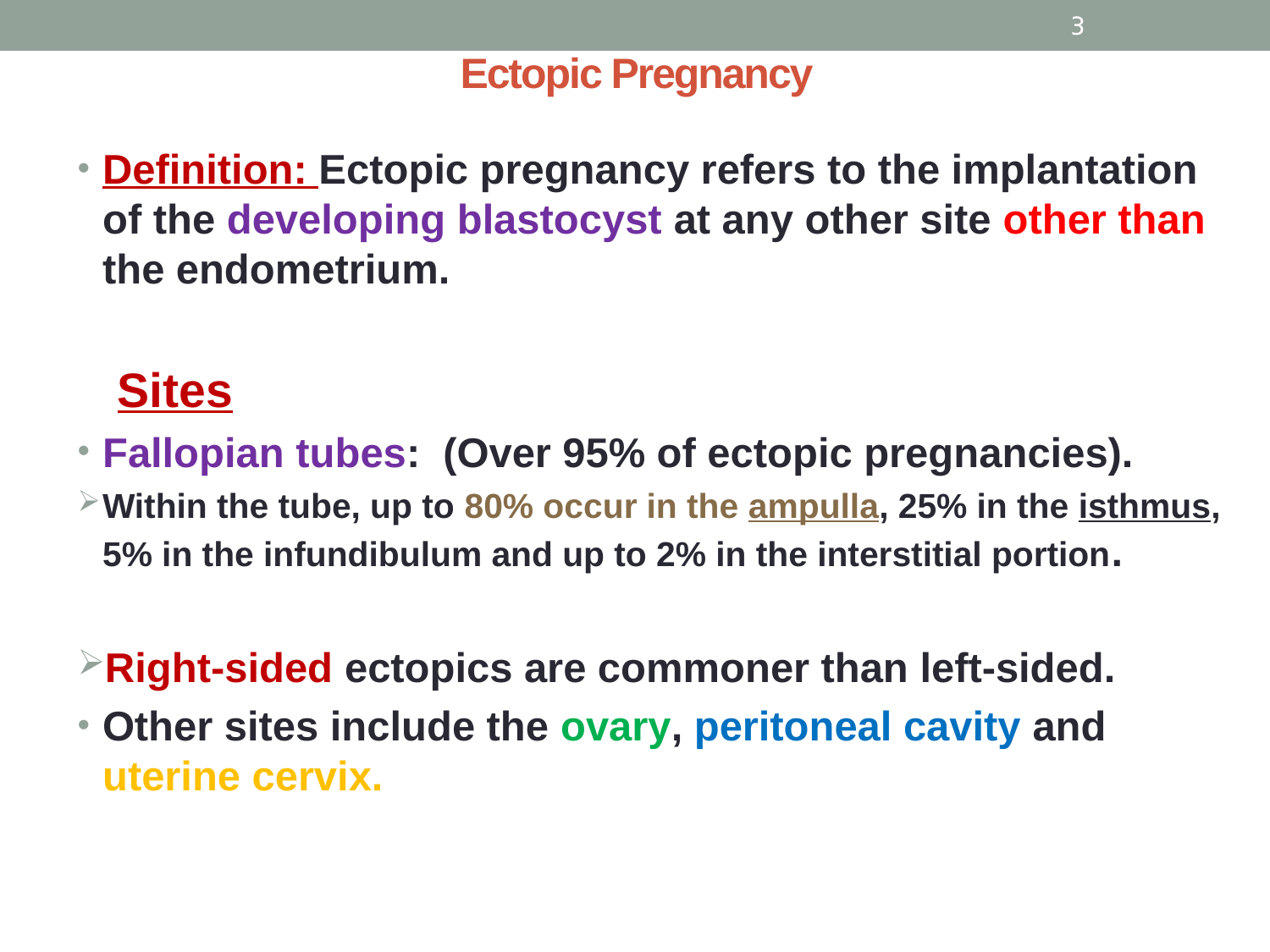

3
# Ectopic Pregnancy
Definition: Ectopic pregnancy refers to the implantation of the developing blastocyst at any other site other than the endometrium.

   Sites
Fallopian tubes:  (Over 95% of ectopic pregnancies).
Within the tube, up to 80% occur in the ampulla, 25% in the isthmus, 5% in the infundibulum and up to 2% in the interstitial portion.

Right-sided ectopics are commoner than left-sided.
Other sites include the ovary, peritoneal cavity and uterine cervix.